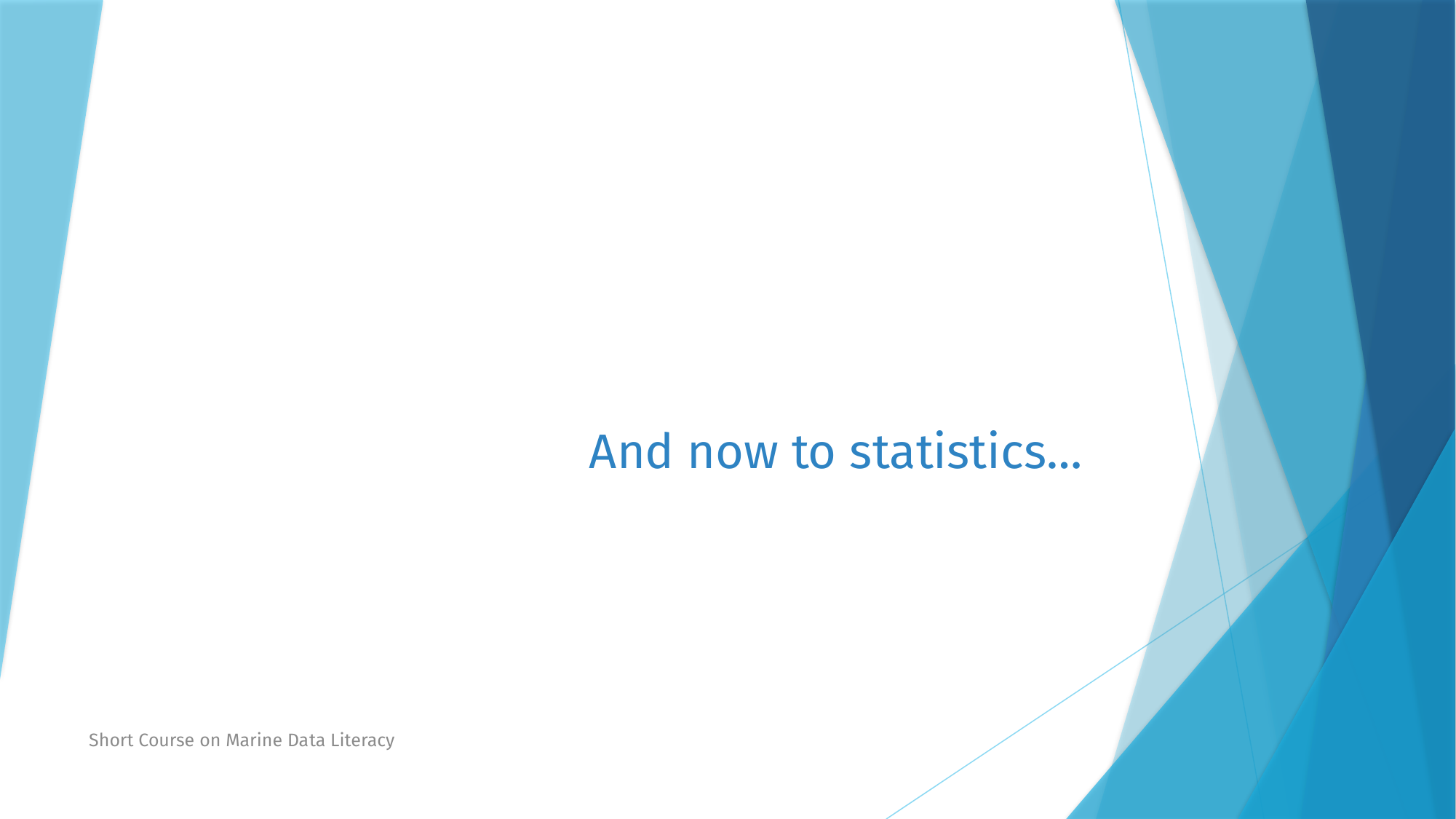

# And now to statistics…
Short Course on Marine Data Literacy